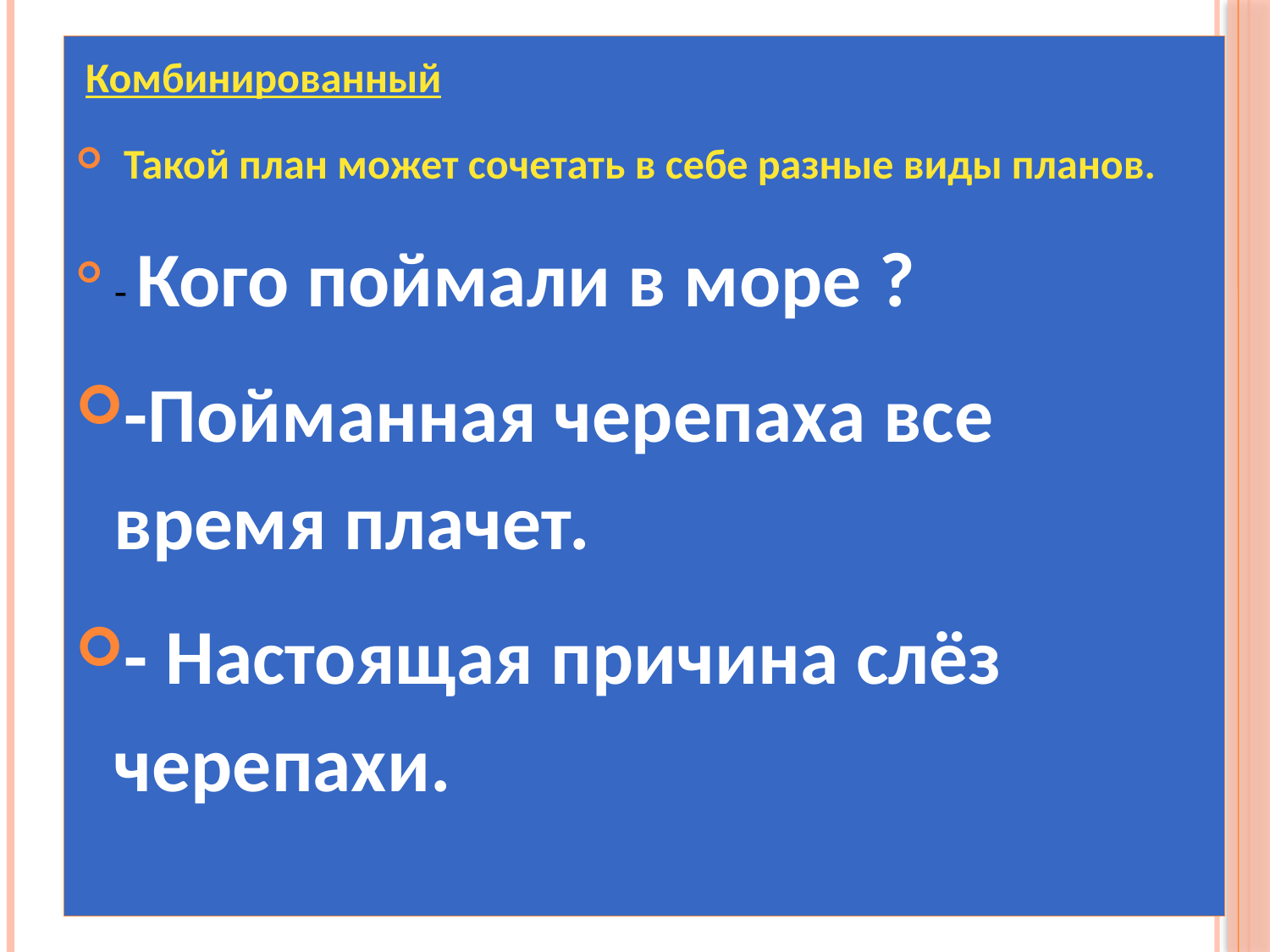

Комбинированный
 Такой план может сочетать в себе разные виды планов.
- Кого поймали в море ?
-Пойманная черепаха все время плачет.
- Настоящая причина слёз черепахи.